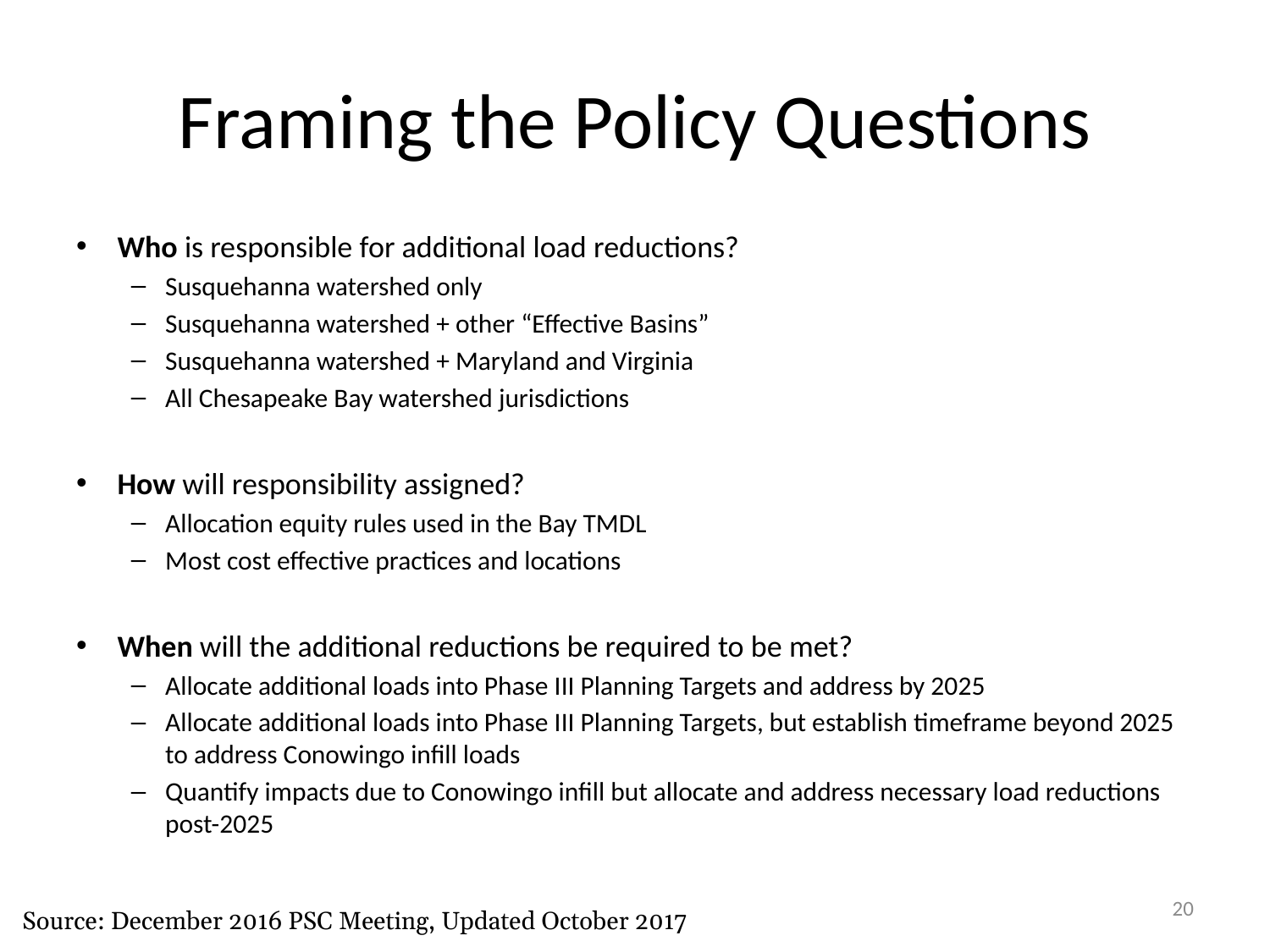

# Framing the Policy Questions

Who is responsible for additional load reductions?
Susquehanna watershed only
Susquehanna watershed + other “Effective Basins”
Susquehanna watershed + Maryland and Virginia
All Chesapeake Bay watershed jurisdictions

How will responsibility assigned?
Allocation equity rules used in the Bay TMDL
Most cost effective practices and locations

When will the additional reductions be required to be met?
Allocate additional loads into Phase III Planning Targets and address by 2025
Allocate additional loads into Phase III Planning Targets, but establish timeframe beyond 2025 to address Conowingo infill loads
Quantify impacts due to Conowingo infill but allocate and address necessary load reductions post-2025

20
Source: December 2016 PSC Meeting, Updated October 2017